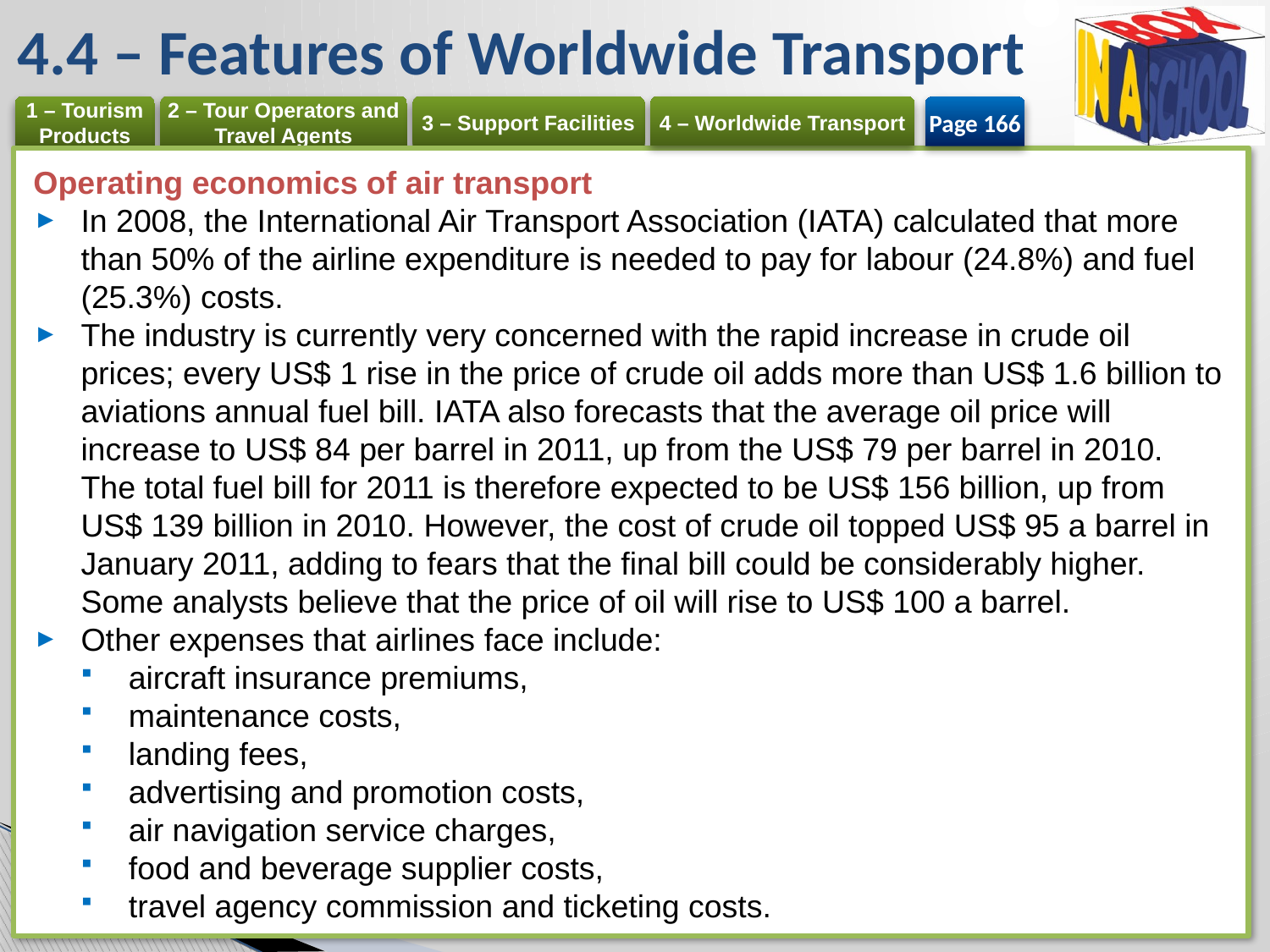

# 4.4 – Features of Worldwide Transport
Page 166
Operating economics of air transport
In 2008, the International Air Transport Association (IATA) calculated that more than 50% of the airline expenditure is needed to pay for labour (24.8%) and fuel (25.3%) costs.
The industry is currently very concerned with the rapid increase in crude oil prices; every US$ 1 rise in the price of crude oil adds more than US$ 1.6 billion to aviations annual fuel bill. IATA also forecasts that the average oil price will increase to US$ 84 per barrel in 2011, up from the US$ 79 per barrel in 2010. The total fuel bill for 2011 is therefore expected to be US$ 156 billion, up from US$ 139 billion in 2010. However, the cost of crude oil topped US$ 95 a barrel in January 2011, adding to fears that the final bill could be considerably higher. Some analysts believe that the price of oil will rise to US$ 100 a barrel.
Other expenses that airlines face include:
aircraft insurance premiums,
maintenance costs,
landing fees,
advertising and promotion costs,
air navigation service charges,
food and beverage supplier costs,
travel agency commission and ticketing costs.